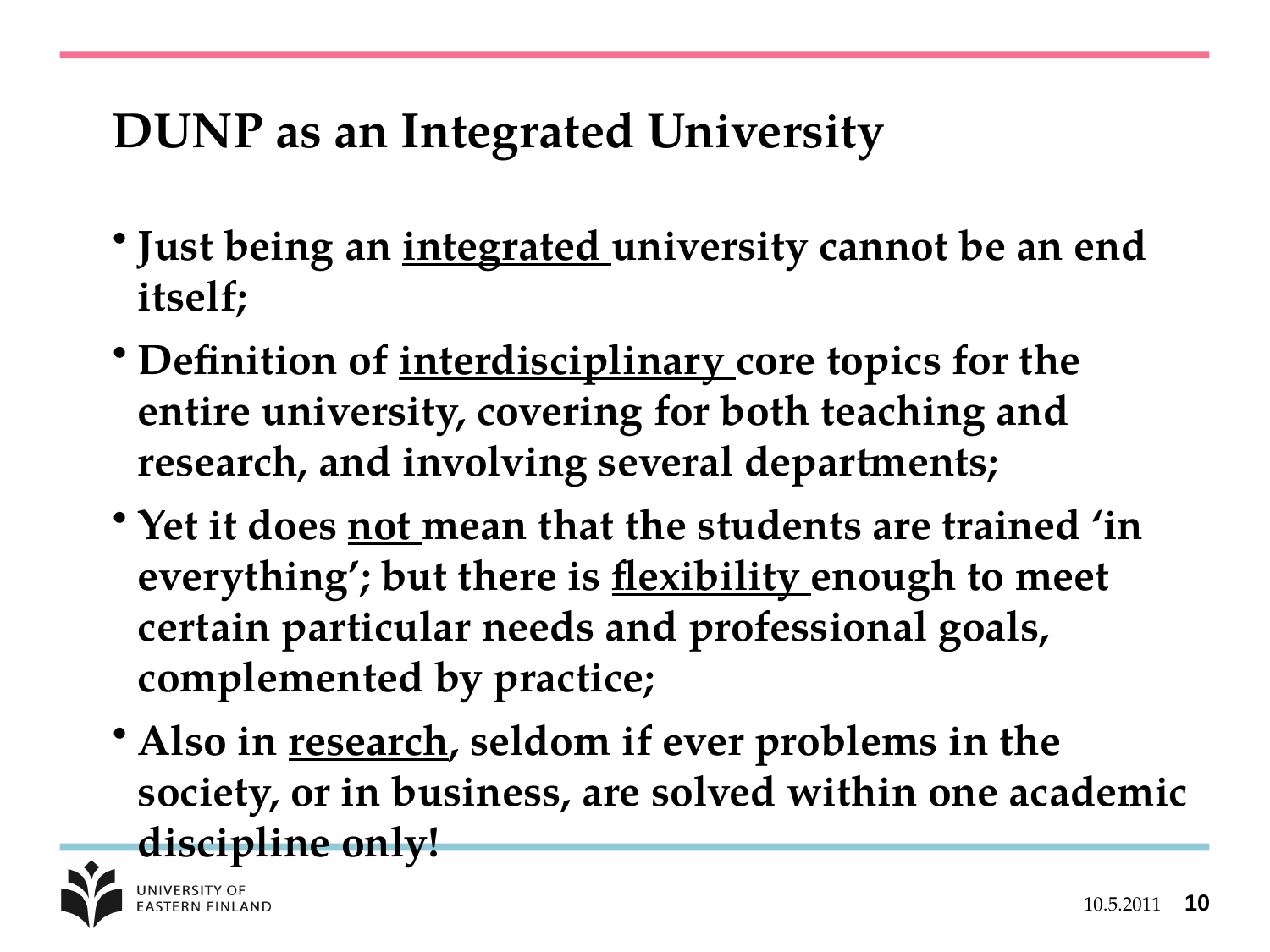

# DUNP as an Integrated University
Just being an integrated university cannot be an end itself;
Definition of interdisciplinary core topics for the entire university, covering for both teaching and research, and involving several departments;
Yet it does not mean that the students are trained ‘in everything’; but there is flexibility enough to meet certain particular needs and professional goals, complemented by practice;
Also in research, seldom if ever problems in the society, or in business, are solved within one academic discipline only!
10.5.2011
10